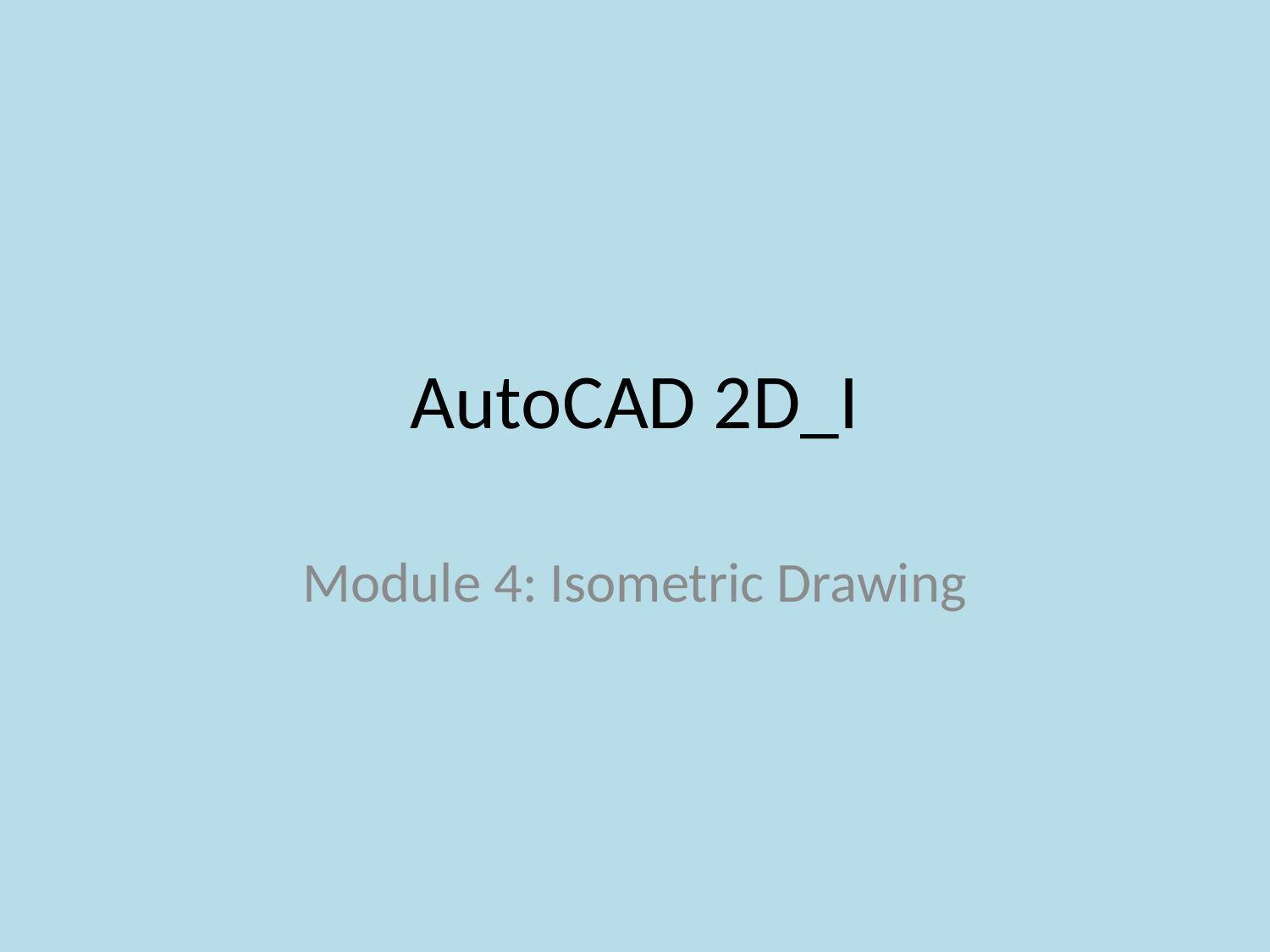

# AutoCAD 2D_I
Module 4: Isometric Drawing